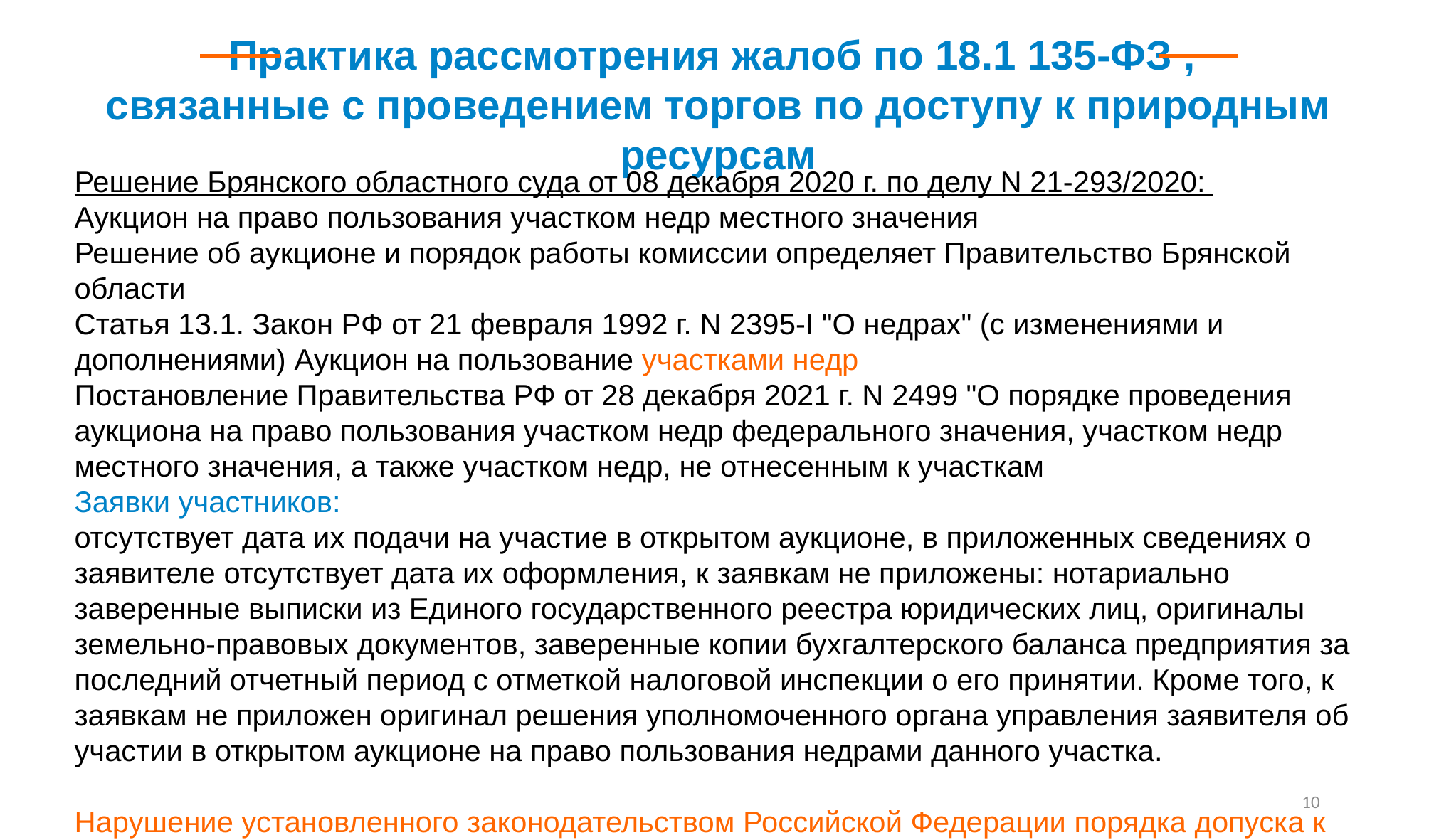

Практика рассмотрения жалоб по 18.1 135-ФЗ ,
связанные с проведением торгов по доступу к природным ресурсам

Решение Брянского областного суда от 08 декабря 2020 г. по делу N 21-293/2020:
Аукцион на право пользования участком недр местного значения
Решение об аукционе и порядок работы комиссии определяет Правительство Брянской области
Статья 13.1. Закон РФ от 21 февраля 1992 г. N 2395-I "О недрах" (с изменениями и дополнениями) Аукцион на пользование участками недр
Постановление Правительства РФ от 28 декабря 2021 г. N 2499 "О порядке проведения аукциона на право пользования участком недр федерального значения, участком недр местного значения, а также участком недр, не отнесенным к участкам
Заявки участников:
отсутствует дата их подачи на участие в открытом аукционе, в приложенных сведениях о заявителе отсутствует дата их оформления, к заявкам не приложены: нотариально заверенные выписки из Единого государственного реестра юридических лиц, оригиналы земельно-правовых документов, заверенные копии бухгалтерского баланса предприятия за последний отчетный период с отметкой налоговой инспекции о его принятии. Кроме того, к заявкам не приложен оригинал решения уполномоченного органа управления заявителя об участии в открытом аукционе на право пользования недрами данного участка.

Нарушение установленного законодательством Российской Федерации порядка допуска к участию
10